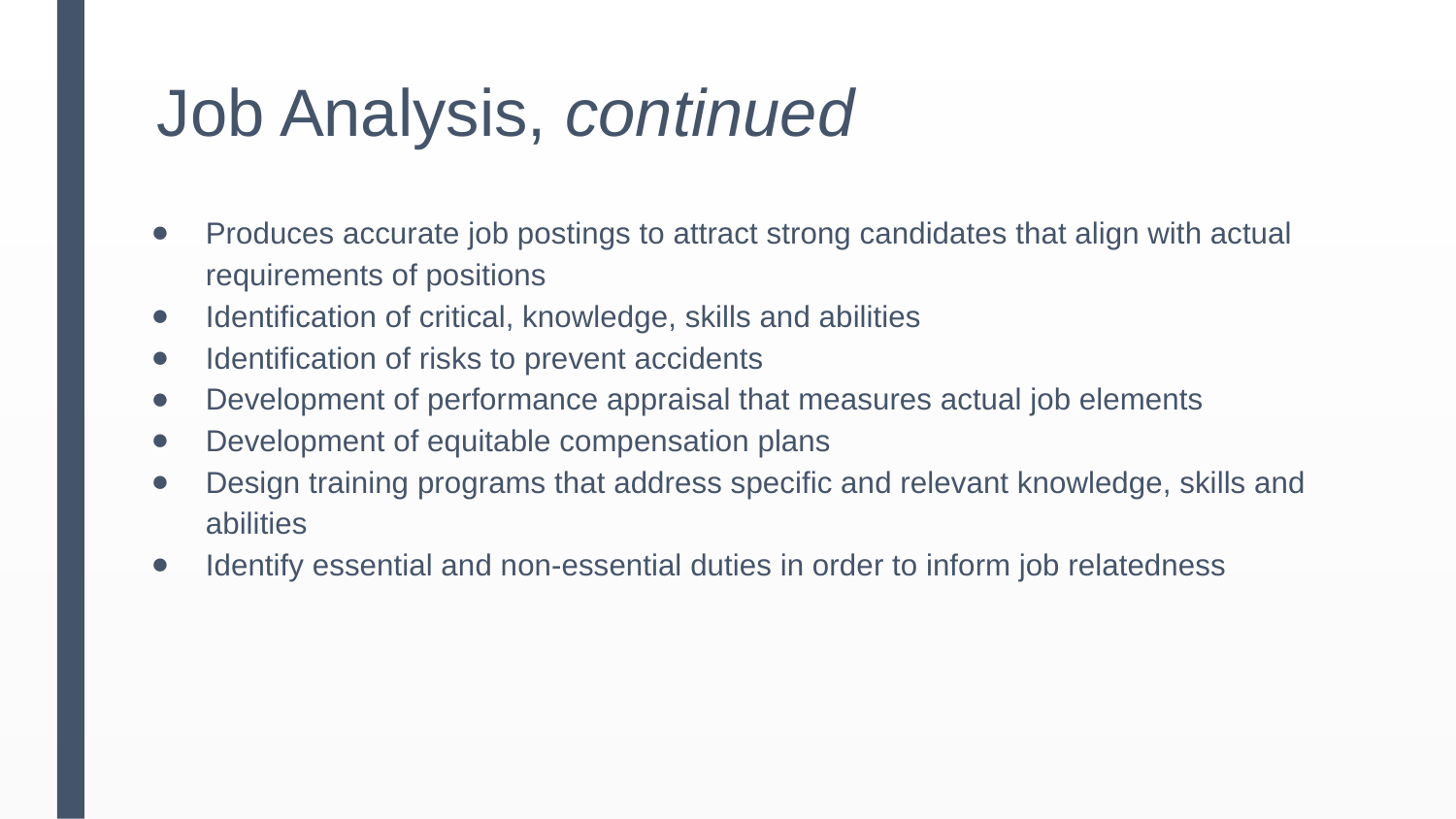

# Job Analysis, continued
Produces accurate job postings to attract strong candidates that align with actual requirements of positions
Identification of critical, knowledge, skills and abilities
Identification of risks to prevent accidents
Development of performance appraisal that measures actual job elements
Development of equitable compensation plans
Design training programs that address specific and relevant knowledge, skills and abilities
Identify essential and non-essential duties in order to inform job relatedness